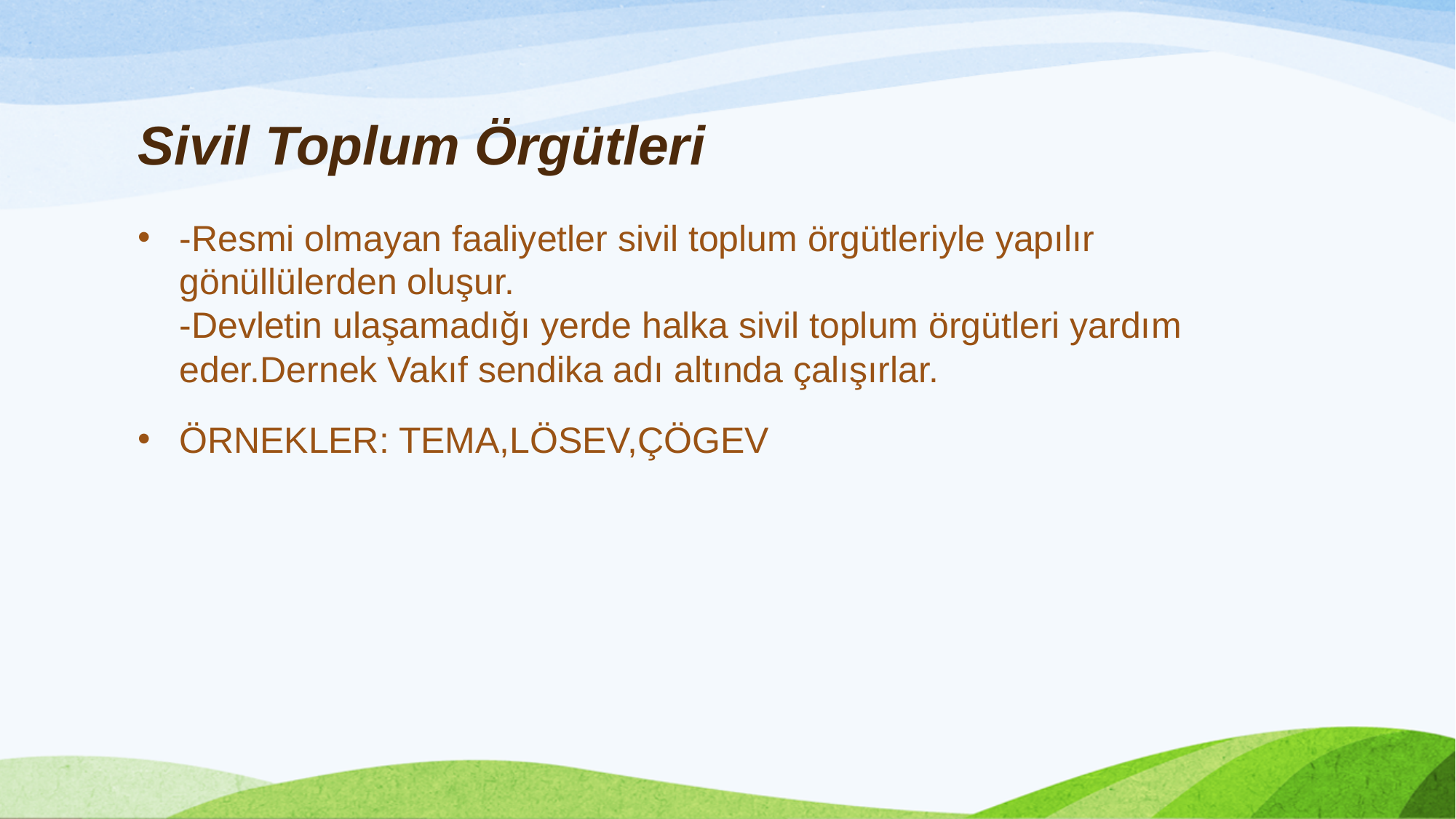

# Sivil Toplum Örgütleri
-Resmi olmayan faaliyetler sivil toplum örgütleriyle yapılır gönüllülerden oluşur.
-Devletin ulaşamadığı yerde halka sivil toplum örgütleri yardım eder.Dernek Vakıf sendika adı altında çalışırlar.
ÖRNEKLER: TEMA,LÖSEV,ÇÖGEV